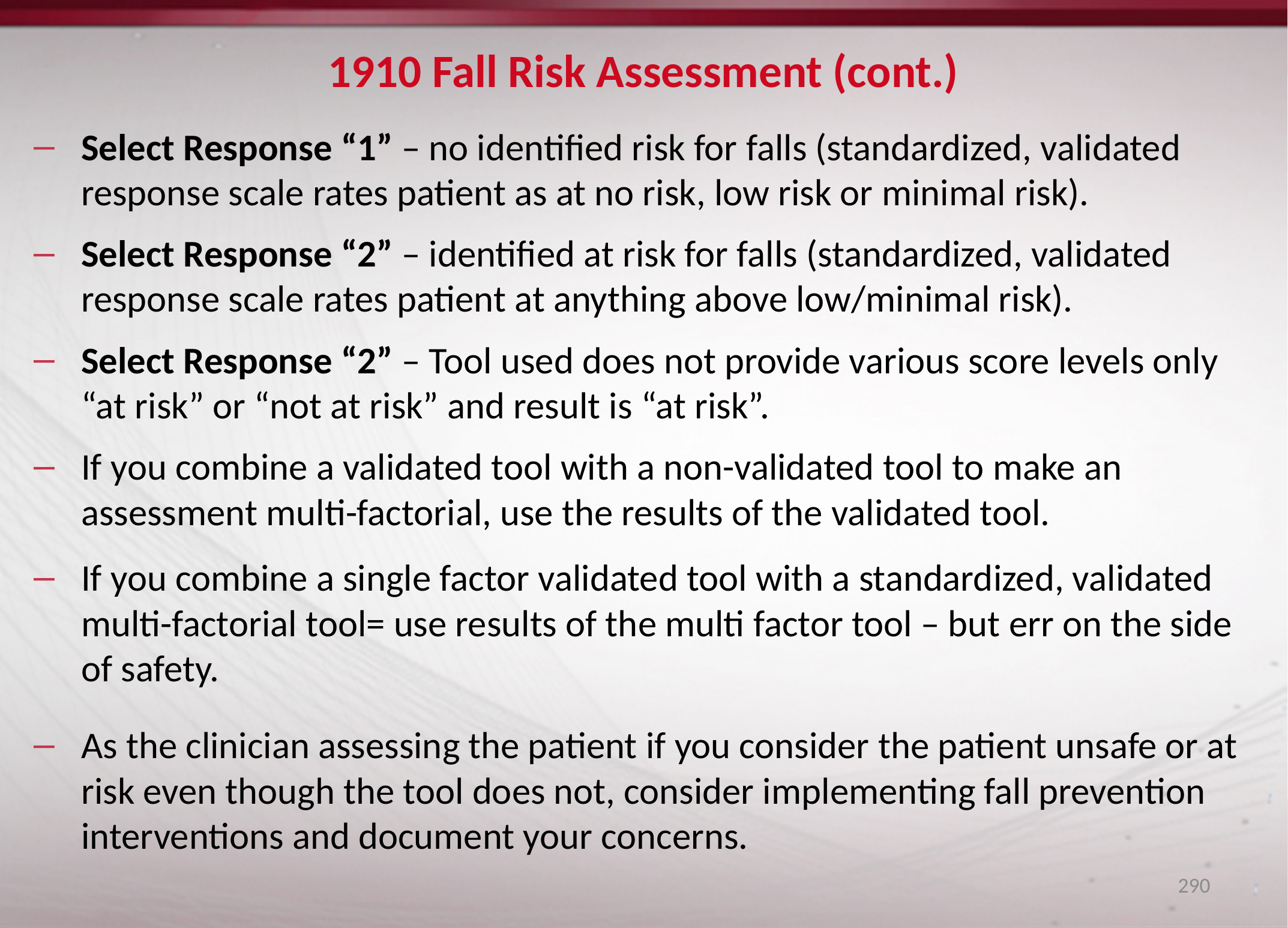

# 1910 Fall Risk Assessment (cont.)

Select Response “1” – no identified risk for falls (standardized, validated response scale rates patient as at no risk, low risk or minimal risk).

Select Response “2” – identified at risk for falls (standardized, validated response scale rates patient at anything above low/minimal risk).

Select Response “2” – Tool used does not provide various score levels only “at risk” or “not at risk” and result is “at risk”.

If you combine a validated tool with a non-validated tool to make an assessment multi-factorial, use the results of the validated tool.

If you combine a single factor validated tool with a standardized, validated multi-factorial tool= use results of the multi factor tool – but err on the side of safety.

As the clinician assessing the patient if you consider the patient unsafe or at risk even though the tool does not, consider implementing fall prevention interventions and document your concerns.
290